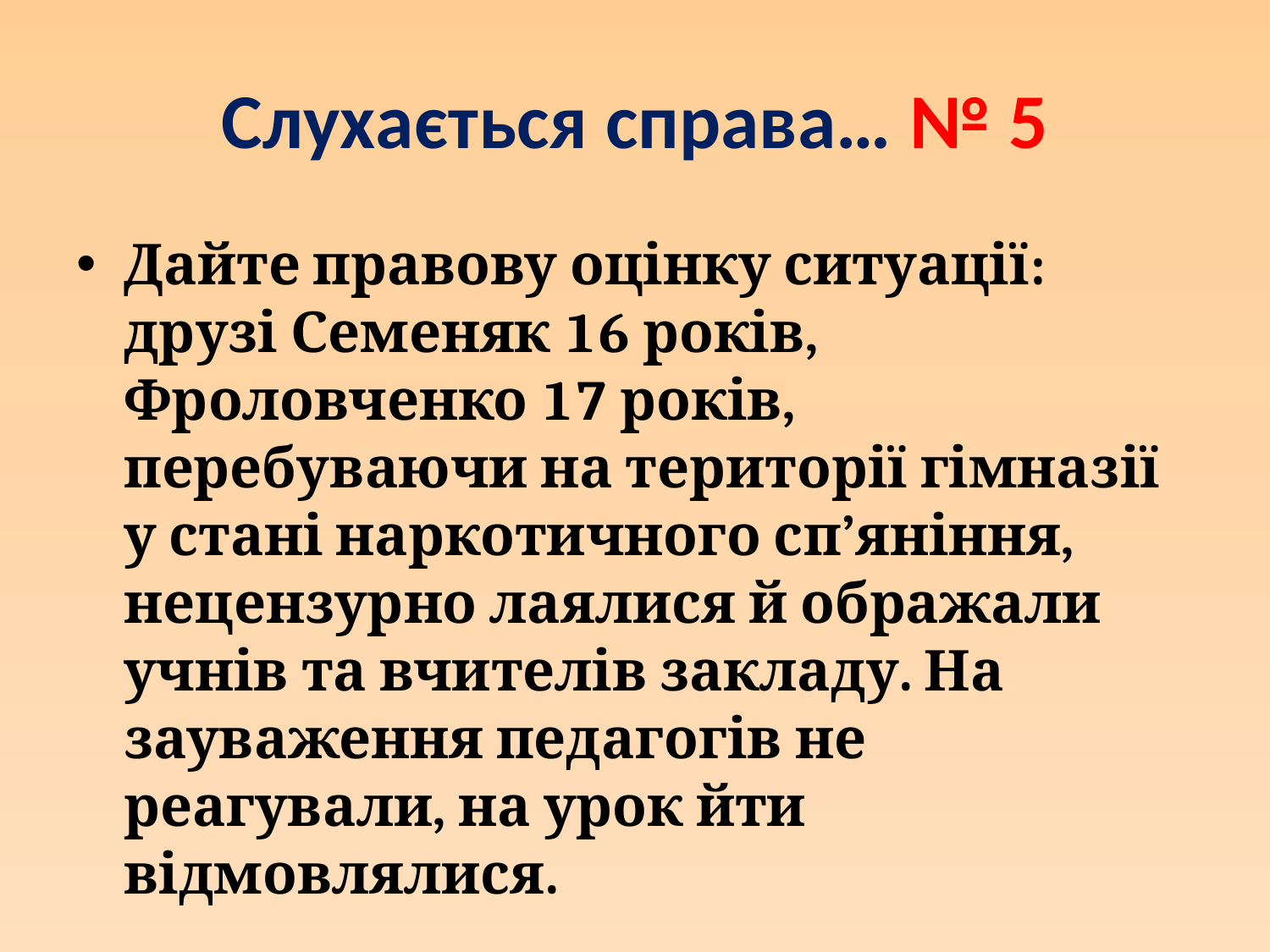

# Слухається справа… № 5
Дайте правову оцінку ситуації:  друзі Семеняк 16 років, Фроловченко 17 років, перебуваючи на території гімназії у стані наркотичного сп’яніння, нецензурно лаялися й ображали учнів та вчителів закладу. На зауваження педагогів не реагували, на урок йти відмовлялися.